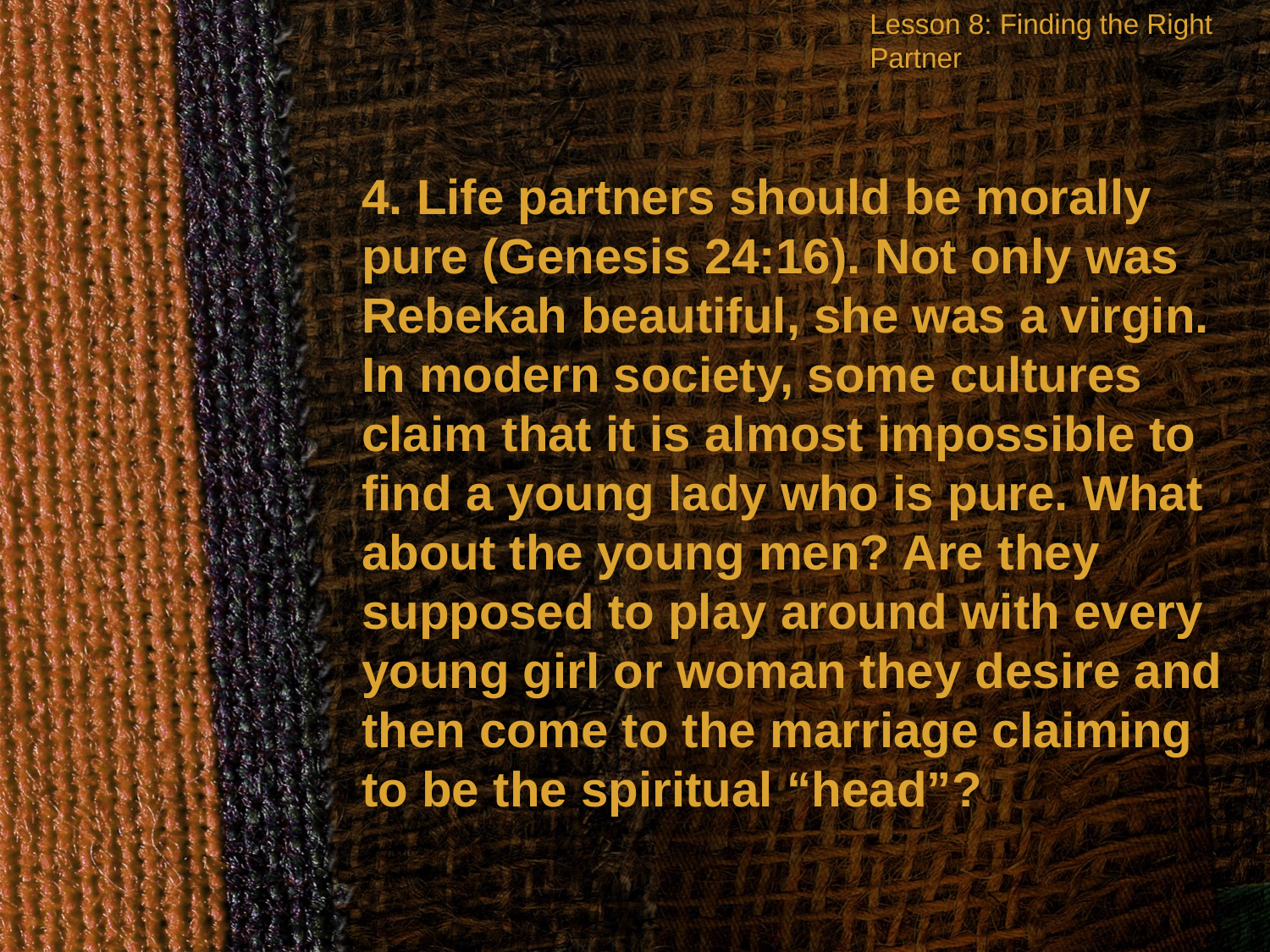

Lesson 8: Finding the Right Partner
4. Life partners should be morally pure (Genesis 24:16). Not only was Rebekah beautiful, she was a virgin. In modern society, some cultures claim that it is almost impossible to find a young lady who is pure. What about the young men? Are they supposed to play around with every young girl or woman they desire and then come to the marriage claiming to be the spiritual “head”?